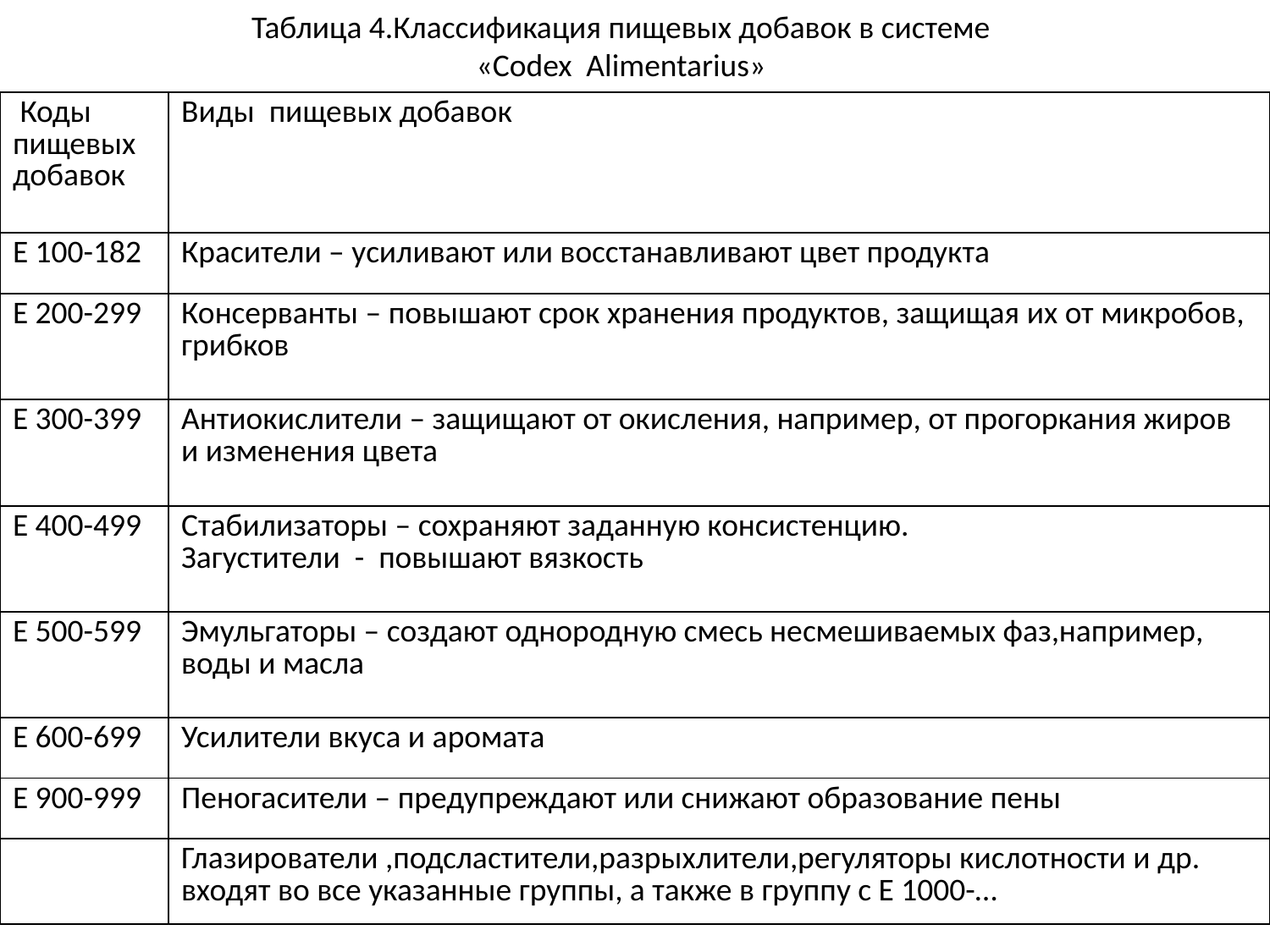

# Таблица 4.Классификация пищевых добавок в системе «Codex  Alimentarius»
| Коды пищевых добавок | Виды пищевых добавок |
| --- | --- |
| Е 100-182 | Красители – усиливают или восстанавливают цвет продукта |
| Е 200-299 | Консерванты – повышают срок хранения продуктов, защищая их от микробов, грибков |
| Е 300-399 | Антиокислители – защищают от окисления, например, от прогоркания жиров и изменения цвета |
| Е 400-499 | Стабилизаторы – сохраняют заданную консистенцию. Загустители - повышают вязкость |
| Е 500-599 | Эмульгаторы – создают однородную смесь несмешиваемых фаз,например, воды и масла |
| Е 600-699 | Усилители вкуса и аромата |
| Е 900-999 | Пеногасители – предупреждают или снижают образование пены |
|  | Глазирователи ,подсластители,разрыхлители,регуляторы кислотности и др. входят во все указанные группы, а также в группу с Е 1000-… |